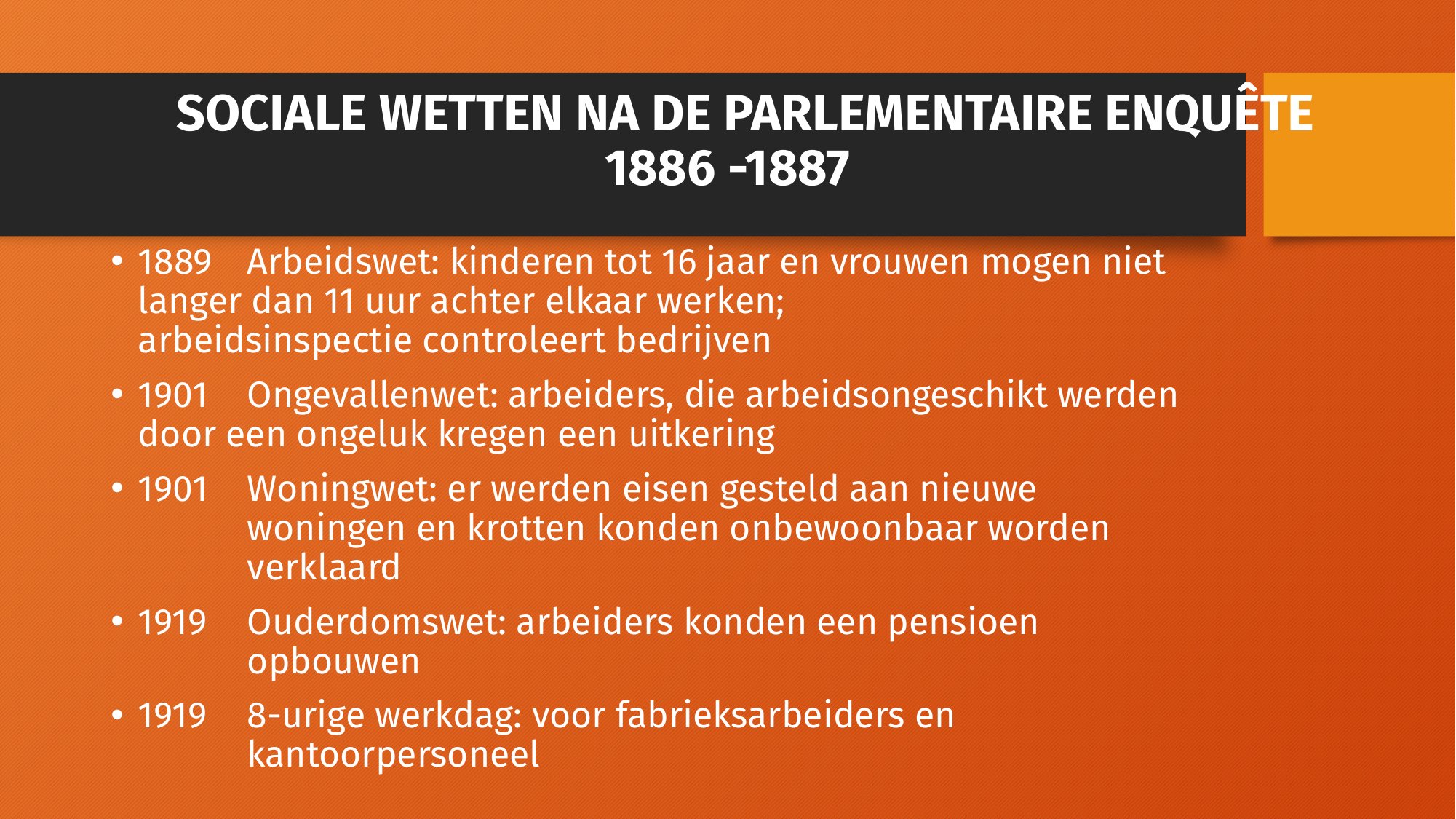

# SOCIALE WETTEN NA DE PARLEMENTAIRE ENQUÊTE 1886 -1887
1889	Arbeidswet: kinderen tot 16 jaar en vrouwen mogen niet 		langer dan 11 uur achter elkaar werken;       					arbeidsinspectie controleert bedrijven
1901	Ongevallenwet: arbeiders, die arbeidsongeschikt werden 		door een ongeluk kregen een uitkering
1901	Woningwet: er werden eisen gesteld aan nieuwe 				woningen en krotten konden onbewoonbaar worden 			verklaard
1919	Ouderdomswet: arbeiders konden een pensioen 				opbouwen
1919	8-urige werkdag: voor fabrieksarbeiders en 					kantoorpersoneel